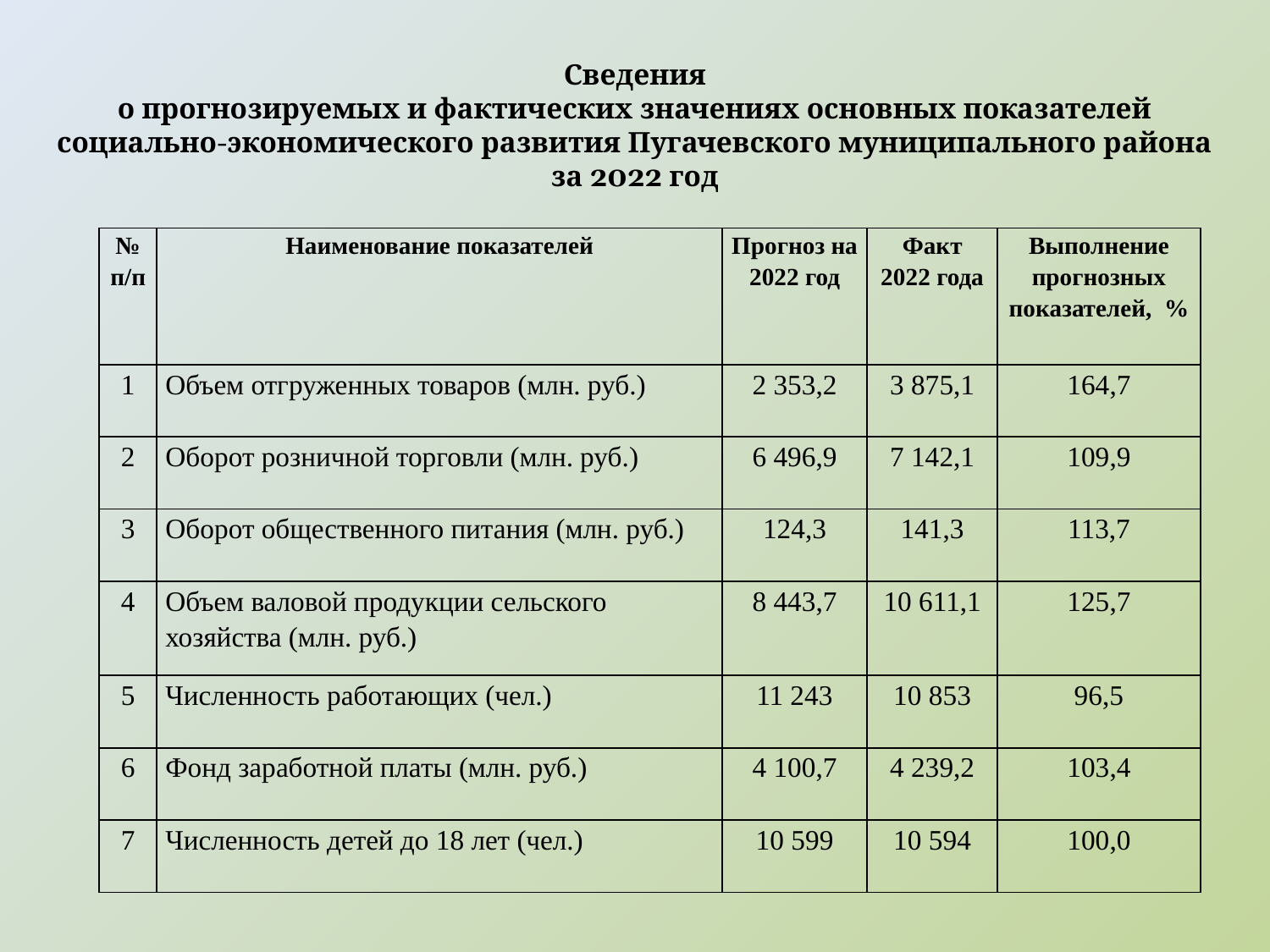

Сведения
о прогнозируемых и фактических значениях основных показателей социально-экономического развития Пугачевского муниципального района за 2022 год
| № п/п | Наименование показателей | Прогноз на 2022 год | Факт 2022 года | Выполнение прогнозных показателей, % |
| --- | --- | --- | --- | --- |
| 1 | Объем отгруженных товаров (млн. руб.) | 2 353,2 | 3 875,1 | 164,7 |
| 2 | Оборот розничной торговли (млн. руб.) | 6 496,9 | 7 142,1 | 109,9 |
| 3 | Оборот общественного питания (млн. руб.) | 124,3 | 141,3 | 113,7 |
| 4 | Объем валовой продукции сельского хозяйства (млн. руб.) | 8 443,7 | 10 611,1 | 125,7 |
| 5 | Численность работающих (чел.) | 11 243 | 10 853 | 96,5 |
| 6 | Фонд заработной платы (млн. руб.) | 4 100,7 | 4 239,2 | 103,4 |
| 7 | Численность детей до 18 лет (чел.) | 10 599 | 10 594 | 100,0 |